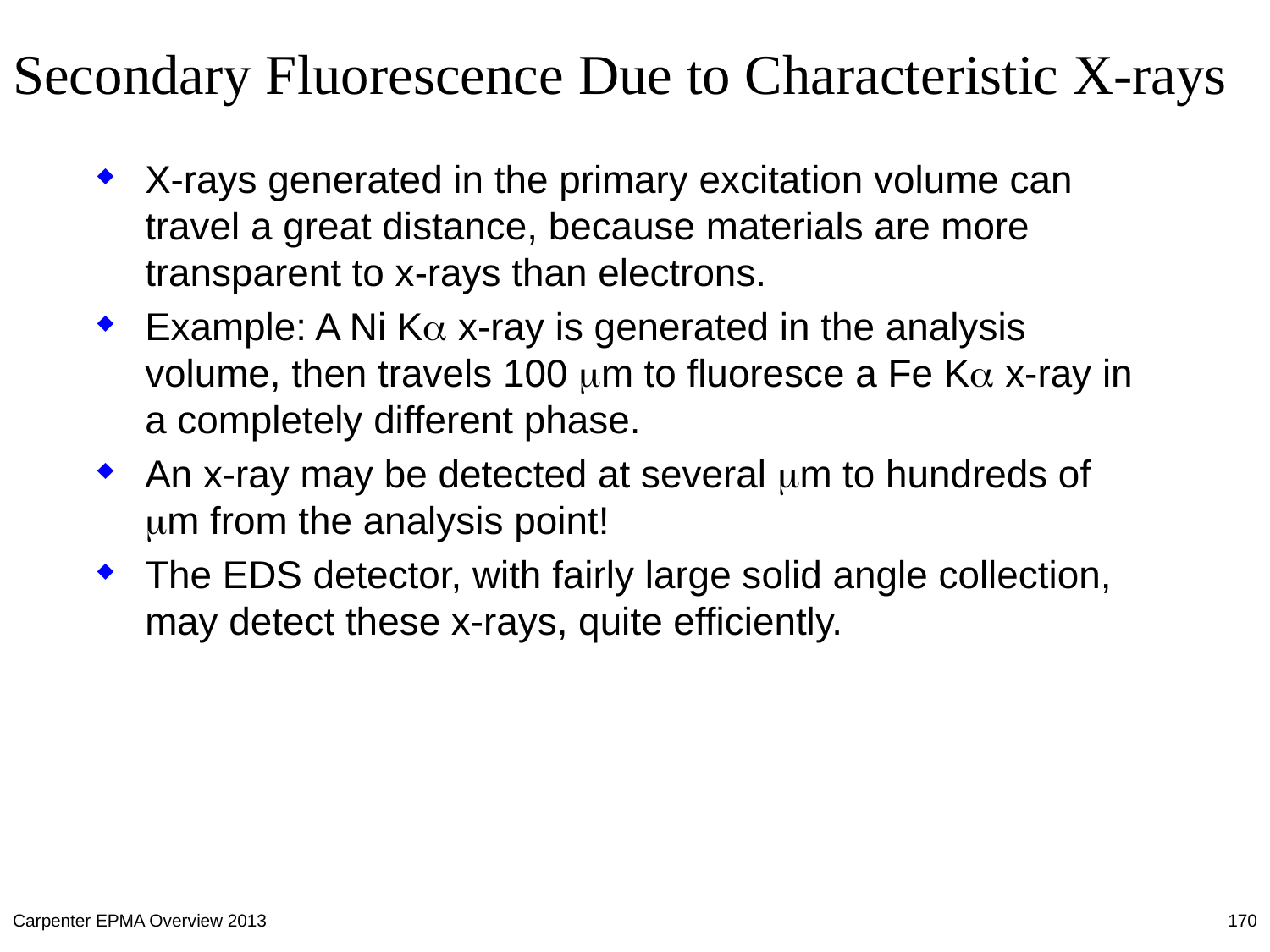

# Secondary Fluorescence Due to Characteristic X-rays
X-rays generated in the primary excitation volume can travel a great distance, because materials are more transparent to x-rays than electrons.
Example: A Ni Kα x-ray is generated in the analysis volume, then travels 100 μm to fluoresce a Fe Kα x-ray in a completely different phase.
An x-ray may be detected at several μm to hundreds of μm from the analysis point!
The EDS detector, with fairly large solid angle collection, may detect these x-rays, quite efficiently.
Carpenter EPMA Overview 2013
170